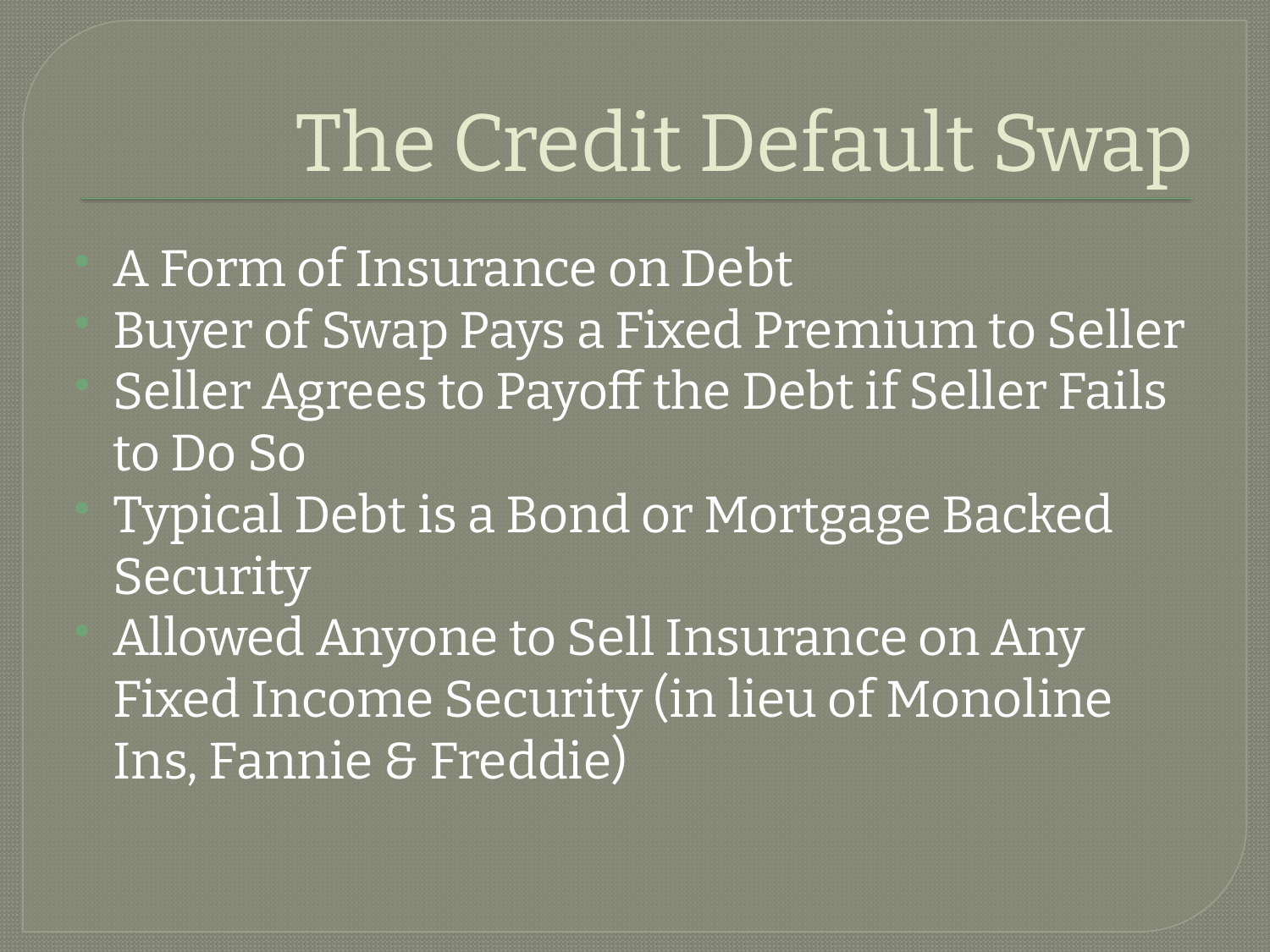

# The Credit Default Swap
A Form of Insurance on Debt
Buyer of Swap Pays a Fixed Premium to Seller
Seller Agrees to Payoff the Debt if Seller Fails to Do So
Typical Debt is a Bond or Mortgage Backed Security
Allowed Anyone to Sell Insurance on Any Fixed Income Security (in lieu of Monoline Ins, Fannie & Freddie)